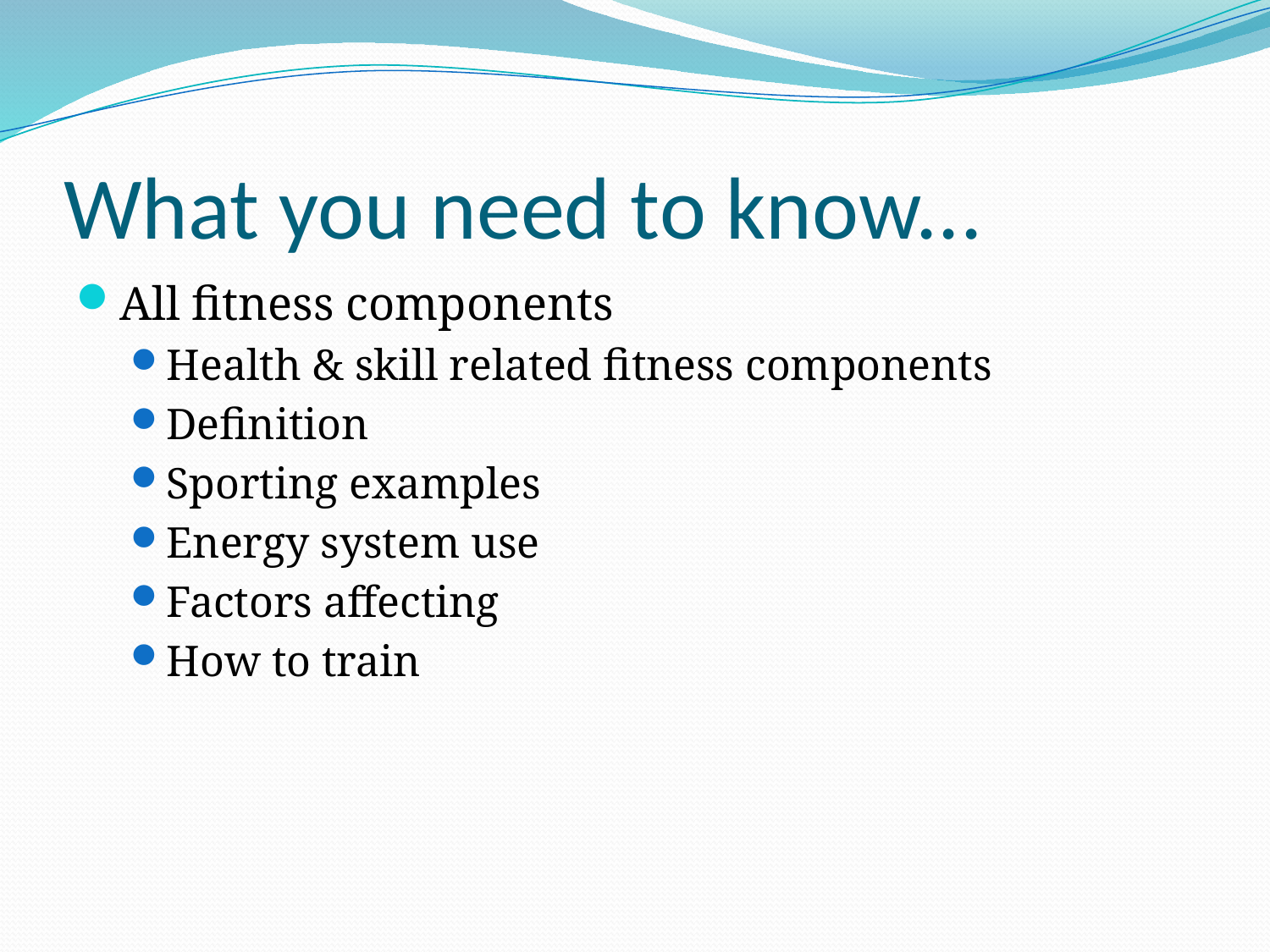

# What you need to know...
All fitness components
Health & skill related fitness components
Definition
Sporting examples
Energy system use
Factors affecting
How to train